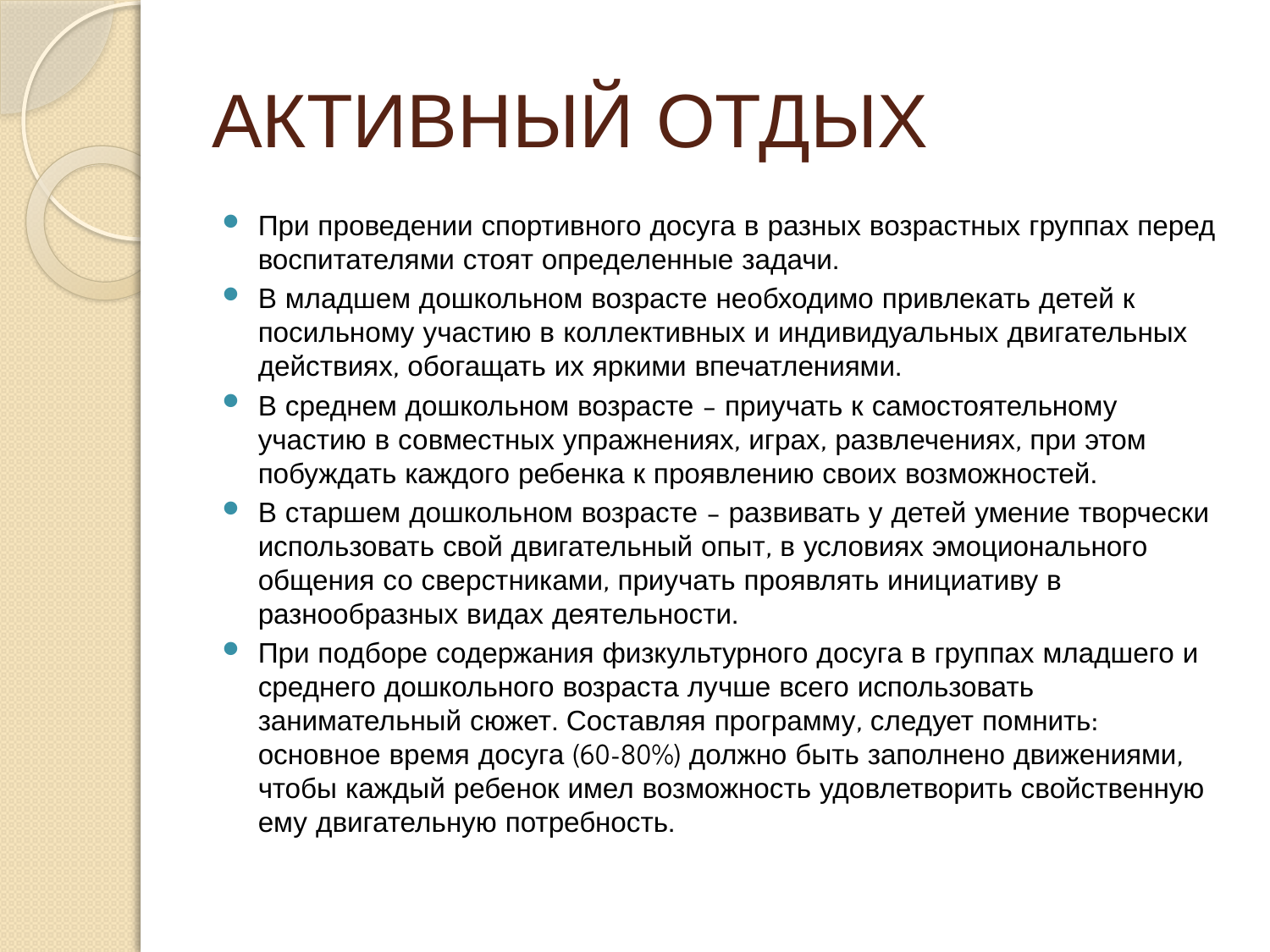

# АКТИВНЫЙ ОТДЫХ
При проведении спортивного досуга в разных возрастных группах перед воспитателями стоят определенные задачи.
В младшем дошкольном возрасте необходимо привлекать детей к посильному участию в коллективных и индивидуальных двигательных действиях, обогащать их яркими впечатлениями.
В среднем дошкольном возрасте – приучать к самостоятельному участию в совместных упражнениях, играх, развлечениях, при этом побуждать каждого ребенка к проявлению своих возможностей.
В старшем дошкольном возрасте – развивать у детей умение творчески использовать свой двигательный опыт, в условиях эмоционального общения со сверстниками, приучать проявлять инициативу в разнообразных видах деятельности.
При подборе содержания физкультурного досуга в группах младшего и среднего дошкольного возраста лучше всего использовать занимательный сюжет. Составляя программу, следует помнить: основное время досуга (60-80%) должно быть заполнено движениями, чтобы каждый ребенок имел возможность удовлетворить свойственную ему двигательную потребность.